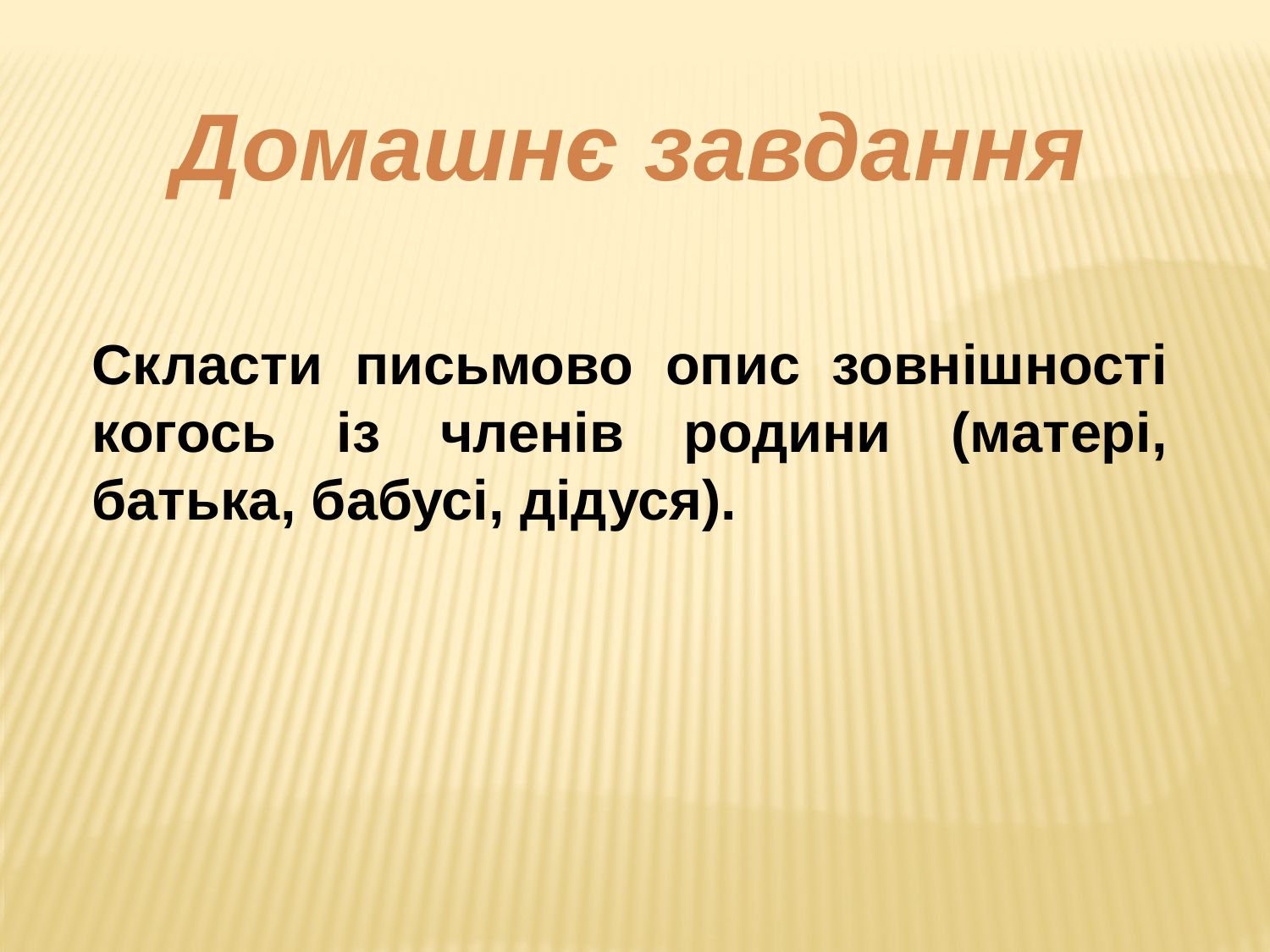

Домашнє завдання

Скласти письмово опис зовнішності когось із членів родини (матері, батька, бабусі, дідуся).